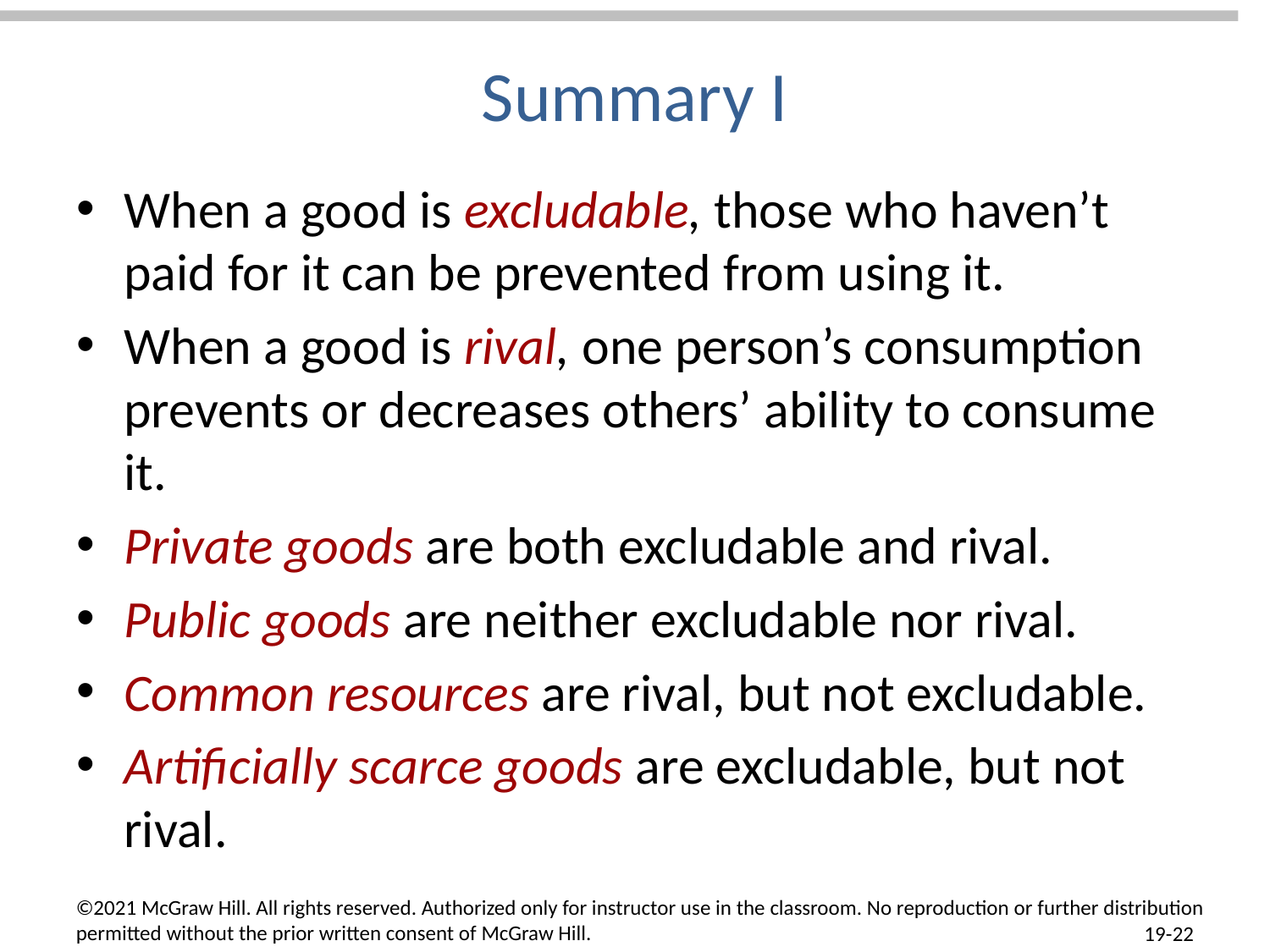

# Summary I
When a good is excludable, those who haven’t paid for it can be prevented from using it.
When a good is rival, one person’s consumption prevents or decreases others’ ability to consume it.
Private goods are both excludable and rival.
Public goods are neither excludable nor rival.
Common resources are rival, but not excludable.
Artificially scarce goods are excludable, but not rival.